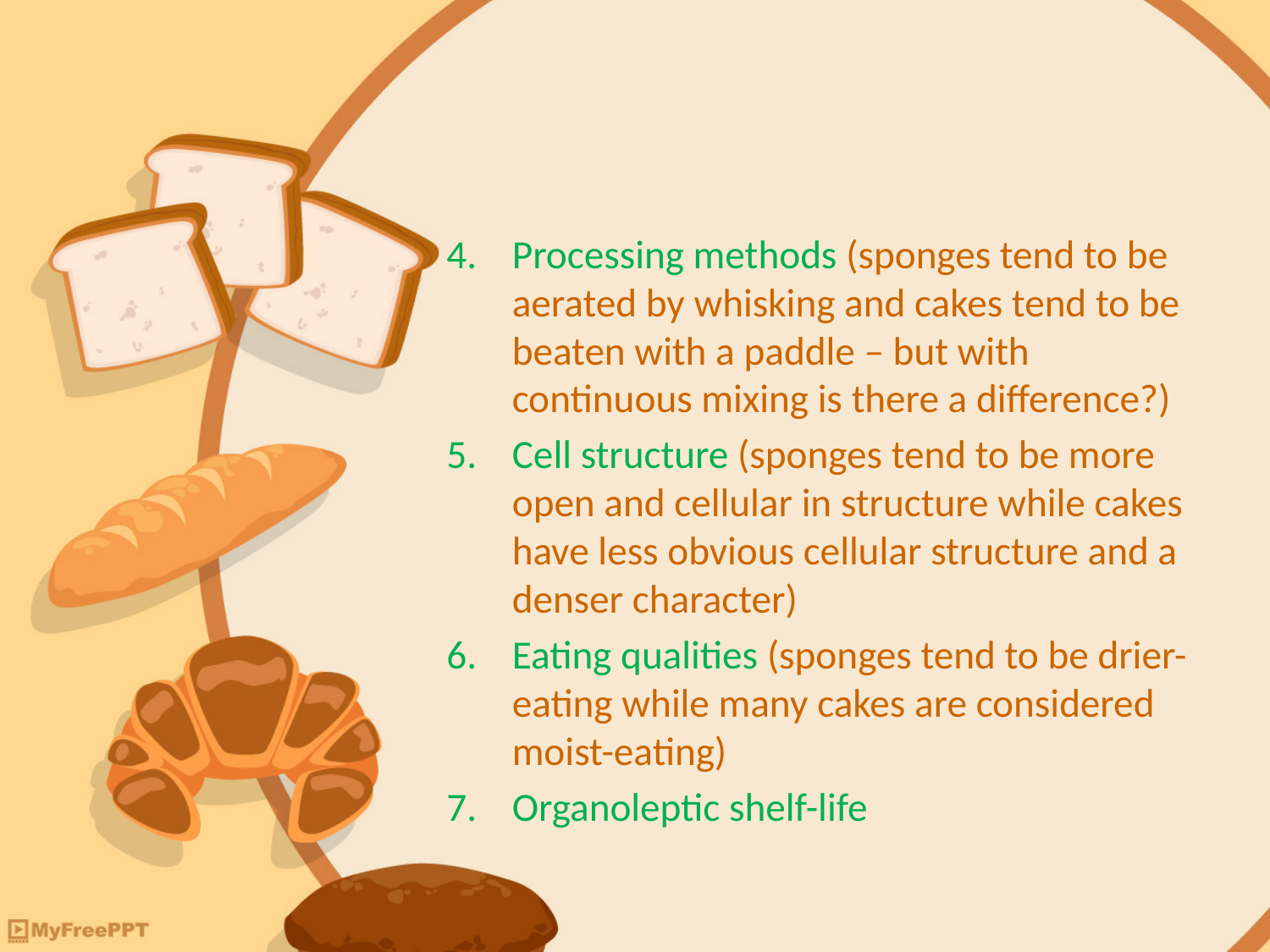

#
Processing methods (sponges tend to be aerated by whisking and cakes tend to be beaten with a paddle – but with continuous mixing is there a difference?)
Cell structure (sponges tend to be more open and cellular in structure while cakes have less obvious cellular structure and a denser character)
Eating qualities (sponges tend to be drier-eating while many cakes are considered moist-eating)
Organoleptic shelf-life